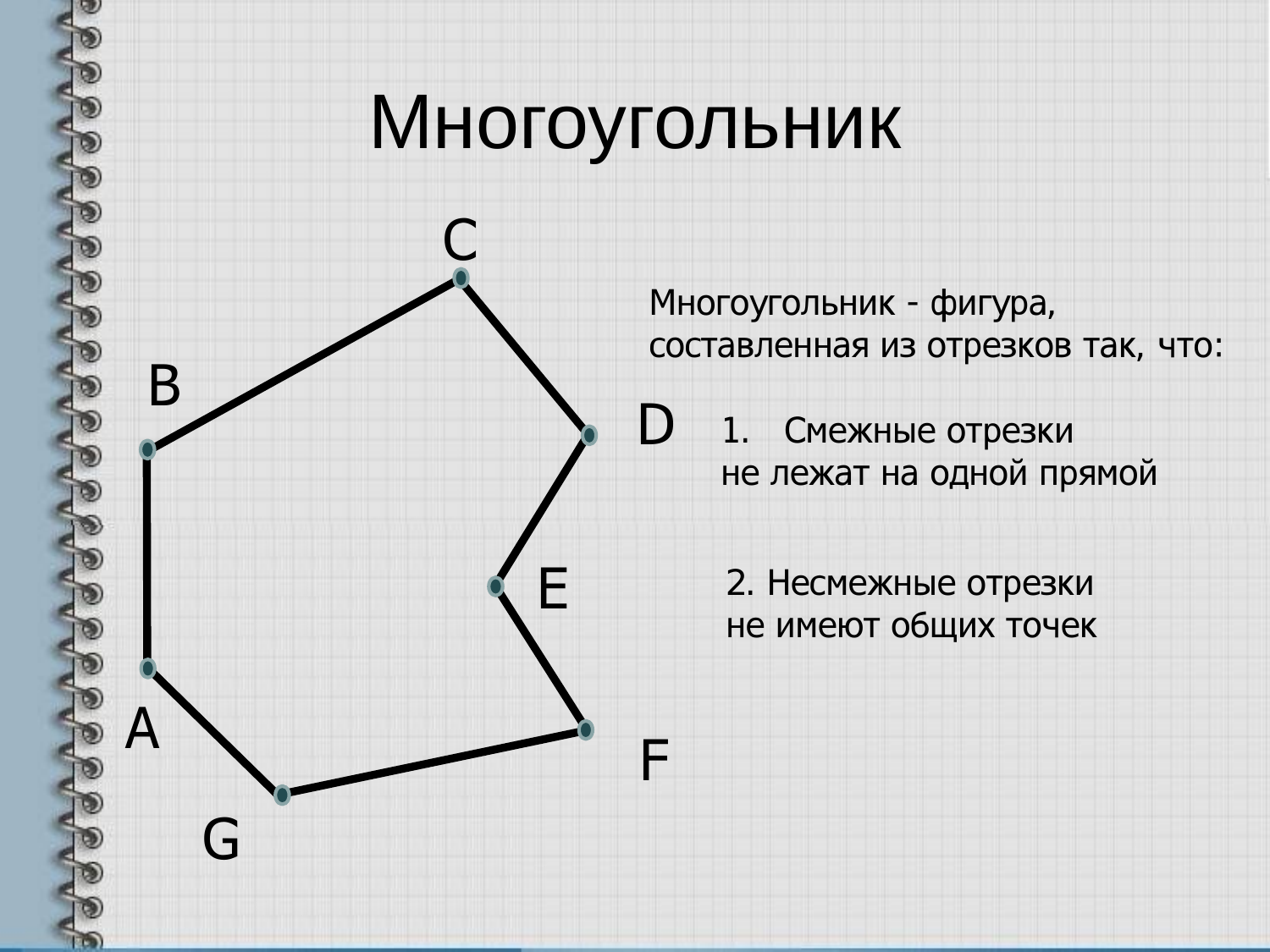

# Многоугольник
С

Многоугольник - фигура,
составленная из отрезков так, что:

В
D
Смежные отрезки
не лежат на одной прямой

E
2. Несмежные отрезки
не имеют общих точек

А
F

G